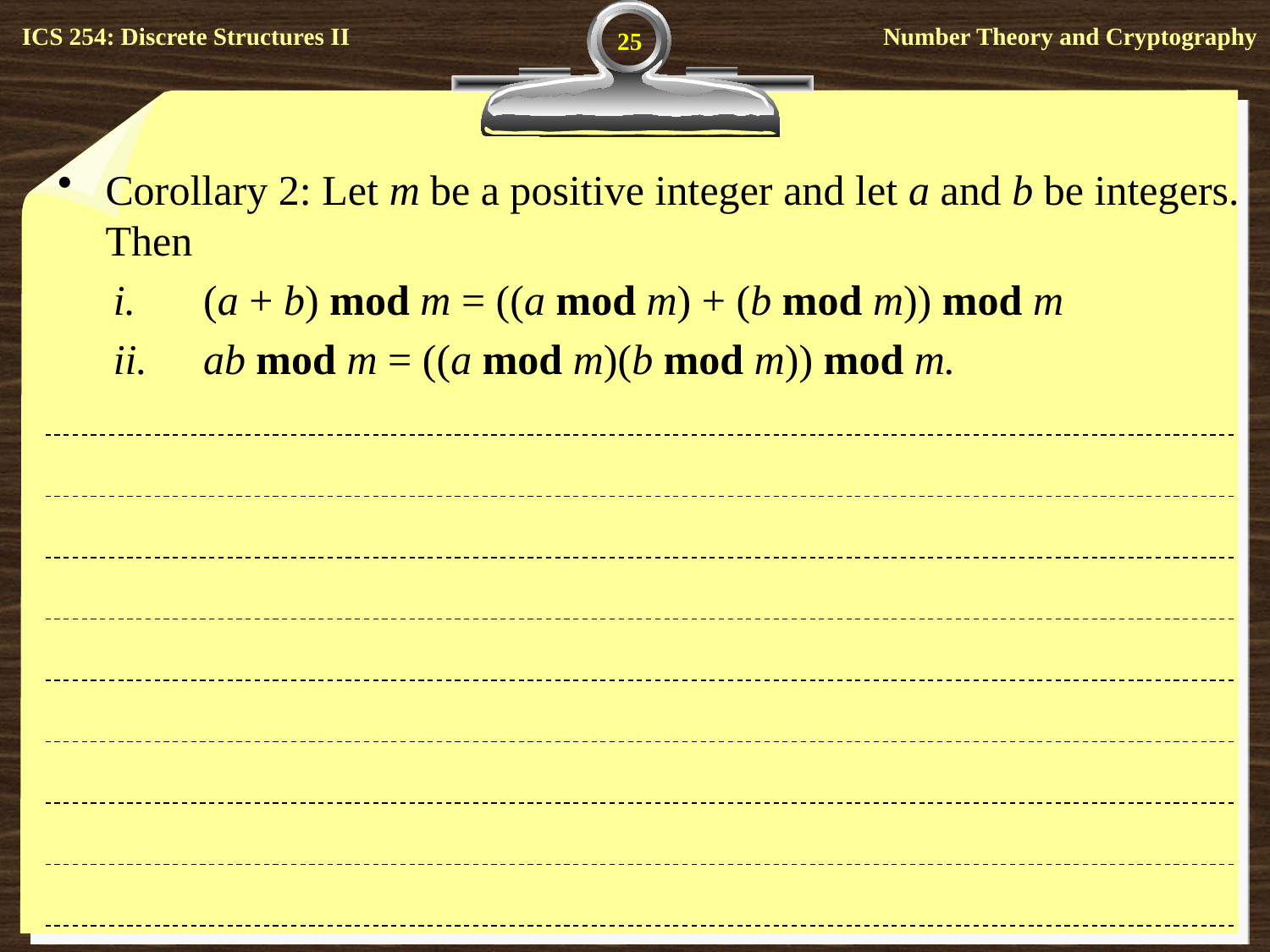

25
Corollary 2: Let m be a positive integer and let a and b be integers. Then
 (a + b) mod m = ((a mod m) + (b mod m)) mod m
 ab mod m = ((a mod m)(b mod m)) mod m.